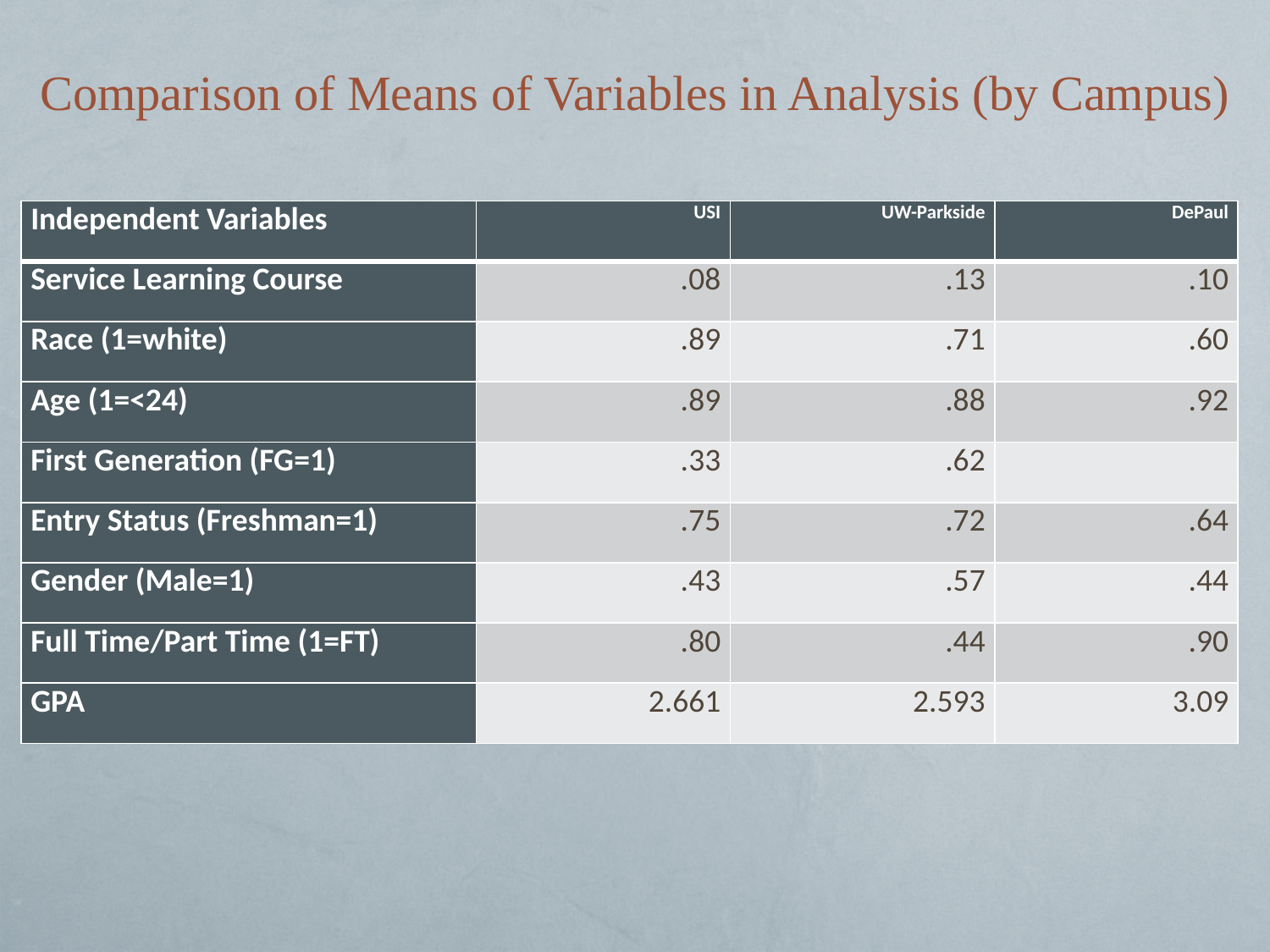

# Comparison of Means of Variables in Analysis (by Campus)
| Independent Variables | USI | UW-Parkside | DePaul |
| --- | --- | --- | --- |
| Service Learning Course | .08 | .13 | .10 |
| Race (1=white) | .89 | .71 | .60 |
| Age (1=<24) | .89 | .88 | .92 |
| First Generation (FG=1) | .33 | .62 |  |
| Entry Status (Freshman=1) | .75 | .72 | .64 |
| Gender (Male=1) | .43 | .57 | .44 |
| Full Time/Part Time (1=FT) | .80 | .44 | .90 |
| GPA | 2.661 | 2.593 | 3.09 |